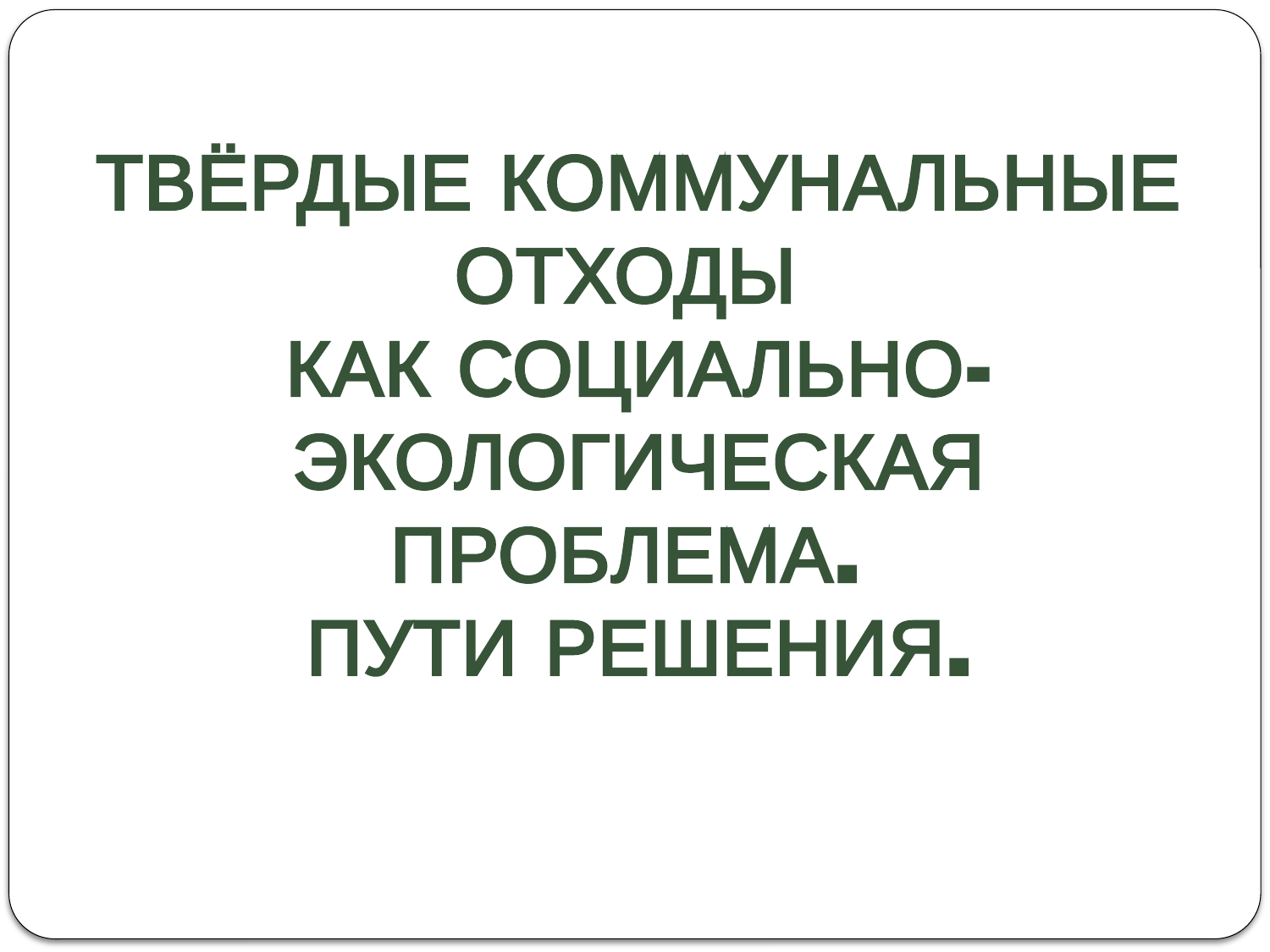

ТВЁРДЫЕ КОММУНАЛЬНЫЕ ОТХОДЫ
КАК СОЦИАЛЬНО-ЭКОЛОГИЧЕСКАЯ ПРОБЛЕМА.
ПУТИ РЕШЕНИЯ.